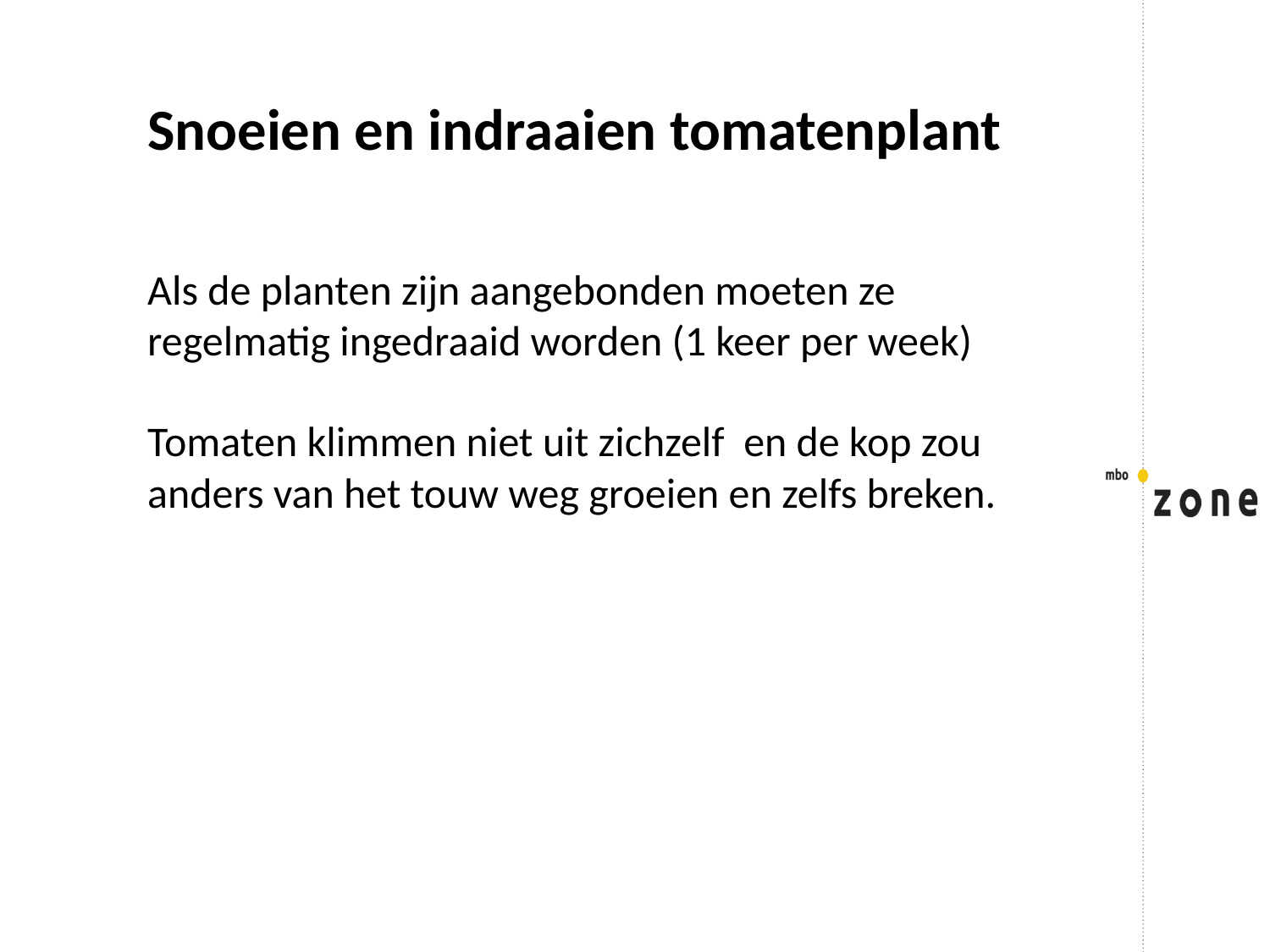

Snoeien en indraaien tomatenplant
Als de planten zijn aangebonden moeten ze regelmatig ingedraaid worden (1 keer per week)

Tomaten klimmen niet uit zichzelf  en de kop zou anders van het touw weg groeien en zelfs breken.